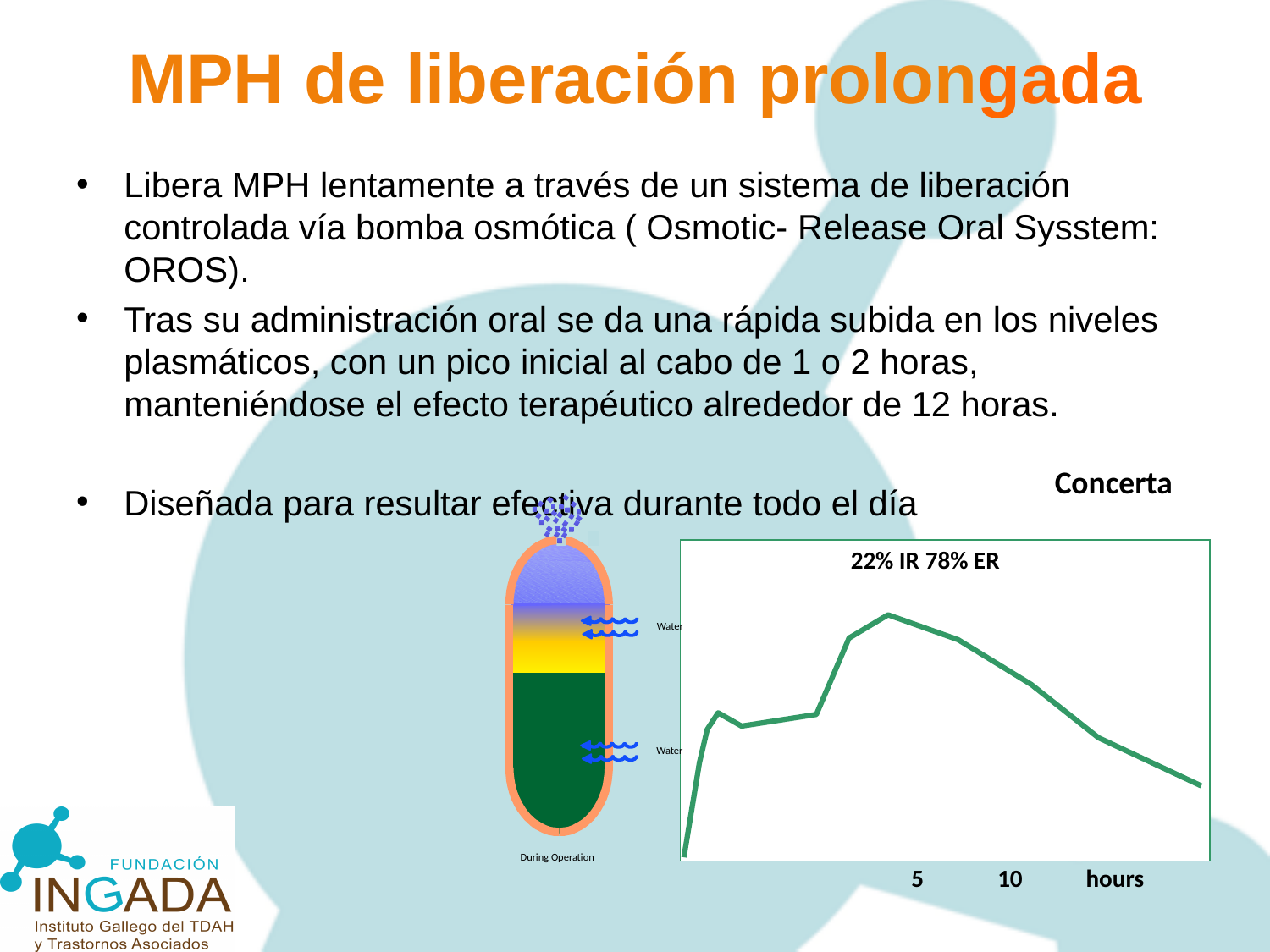

# MPH de liberación prolongada
Libera MPH lentamente a través de un sistema de liberación controlada vía bomba osmótica ( Osmotic- Release Oral Sysstem: OROS).
Tras su administración oral se da una rápida subida en los niveles plasmáticos, con un pico inicial al cabo de 1 o 2 horas, manteniéndose el efecto terapéutico alrededor de 12 horas.

Diseñada para resultar efectiva durante todo el día
Concerta

5	10	hours
22% IR 78% ER

Water

Water

During Operation